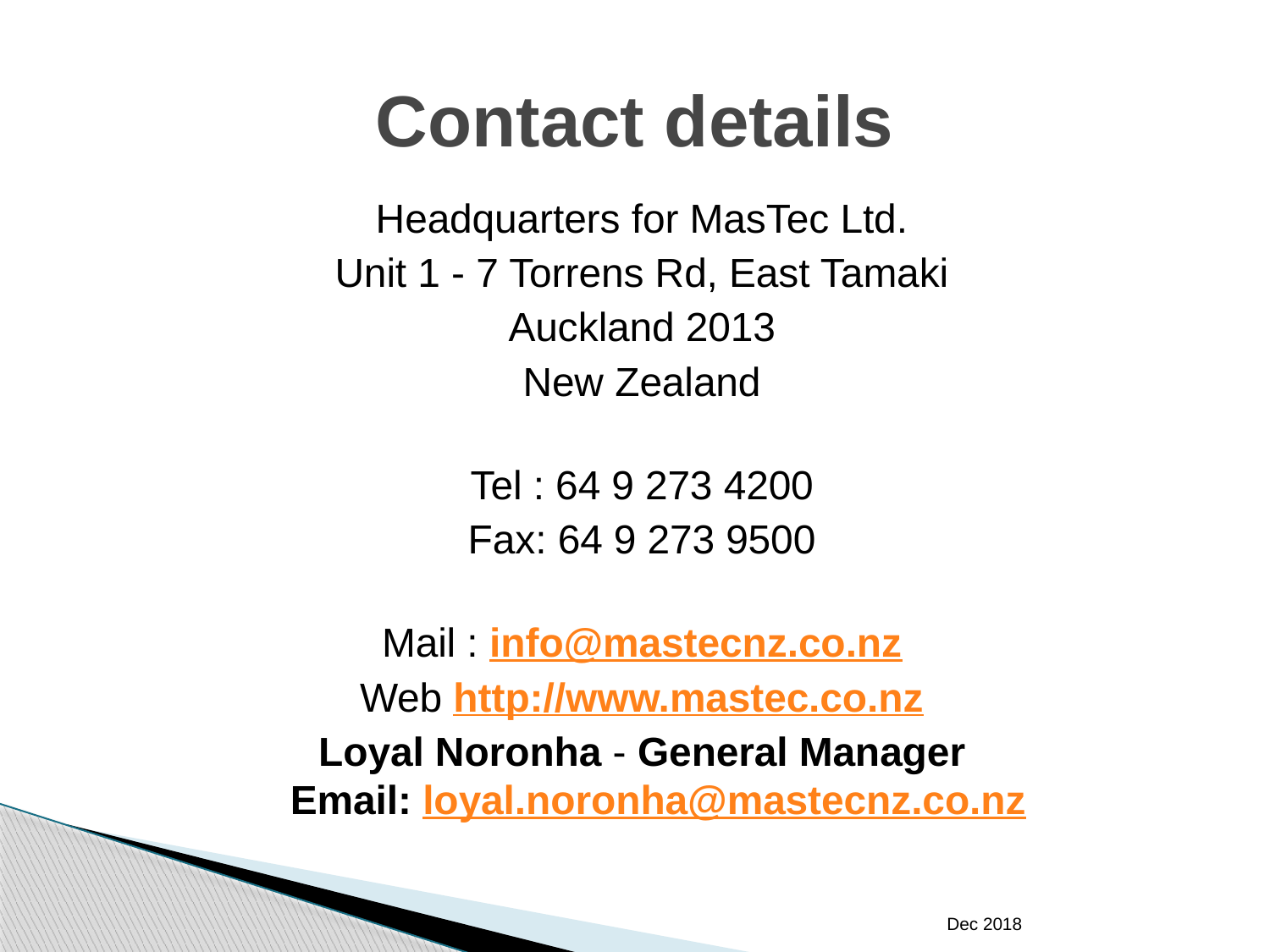

# Contact details
Headquarters for MasTec Ltd.
Unit 1 - 7 Torrens Rd, East Tamaki
Auckland 2013
New Zealand
Tel : 64 9 273 4200
Fax: 64 9 273 9500
Mail : info@mastecnz.co.nz
Web http://www.mastec.co.nz
Loyal Noronha - General Manager
Email: loyal.noronha@mastecnz.co.nz

Dec 2018